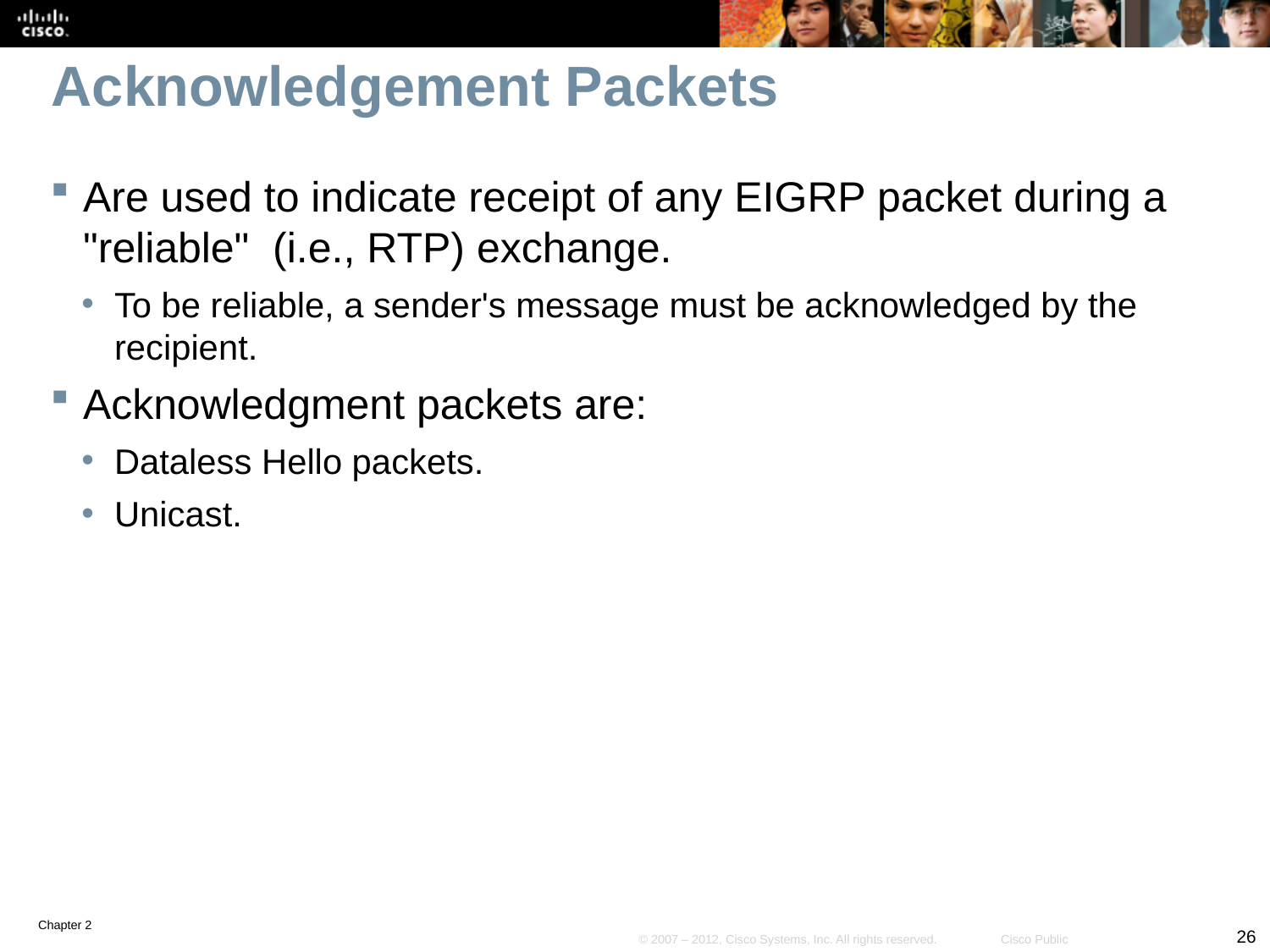

# Acknowledgement Packets
Are used to indicate receipt of any EIGRP packet during a "reliable"  (i.e., RTP) exchange.
To be reliable, a sender's message must be acknowledged by the recipient.
Acknowledgment packets are:
Dataless Hello packets.
Unicast.